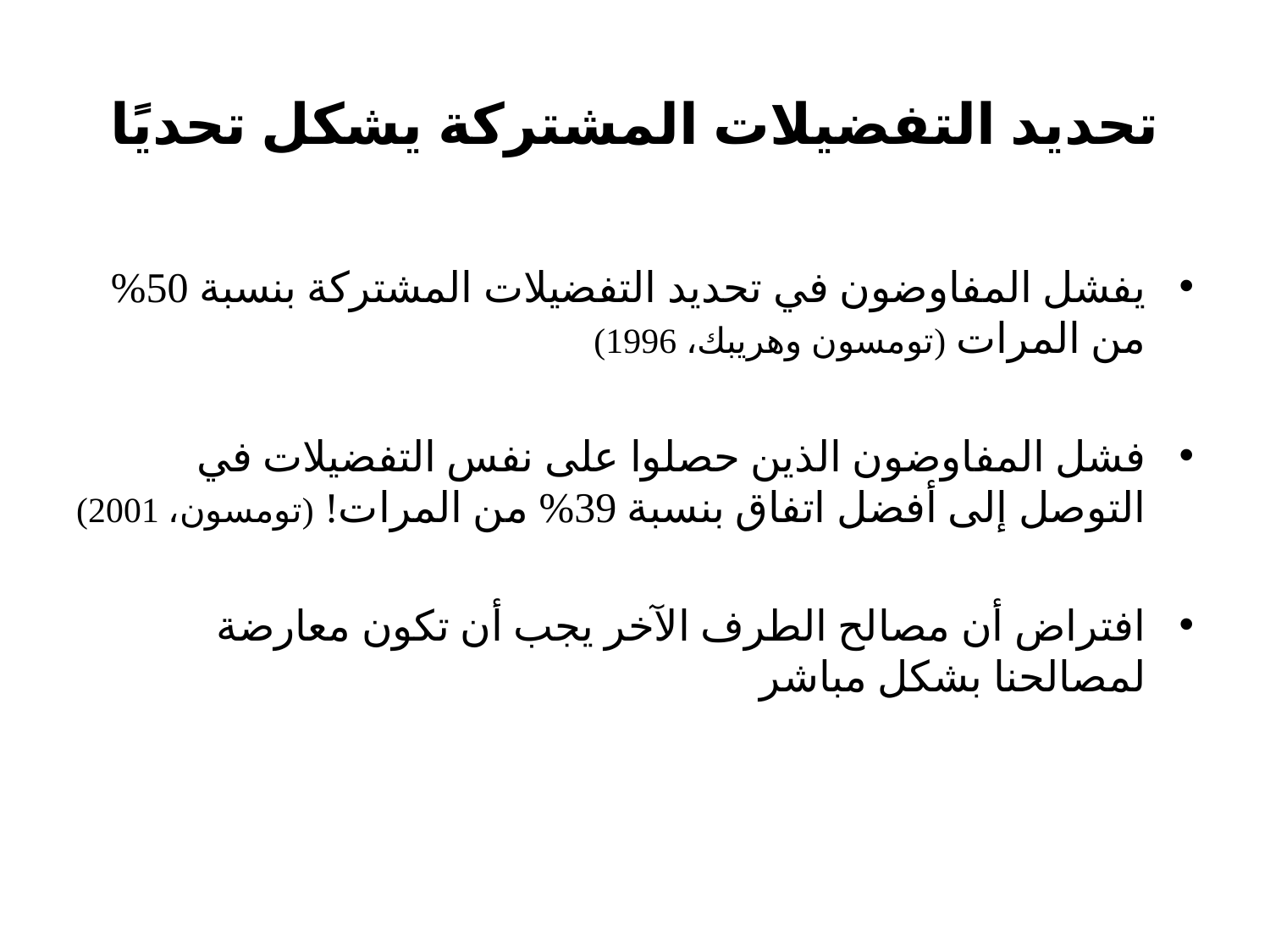

# تحديد التفضيلات المشتركة يشكل تحديًا
يفشل المفاوضون في تحديد التفضيلات المشتركة بنسبة 50% من المرات (تومسون وهريبك، 1996)

فشل المفاوضون الذين حصلوا على نفس التفضيلات في التوصل إلى أفضل اتفاق بنسبة 39% من المرات! (تومسون، 2001)

افتراض أن مصالح الطرف الآخر يجب أن تكون معارضة لمصالحنا بشكل مباشر